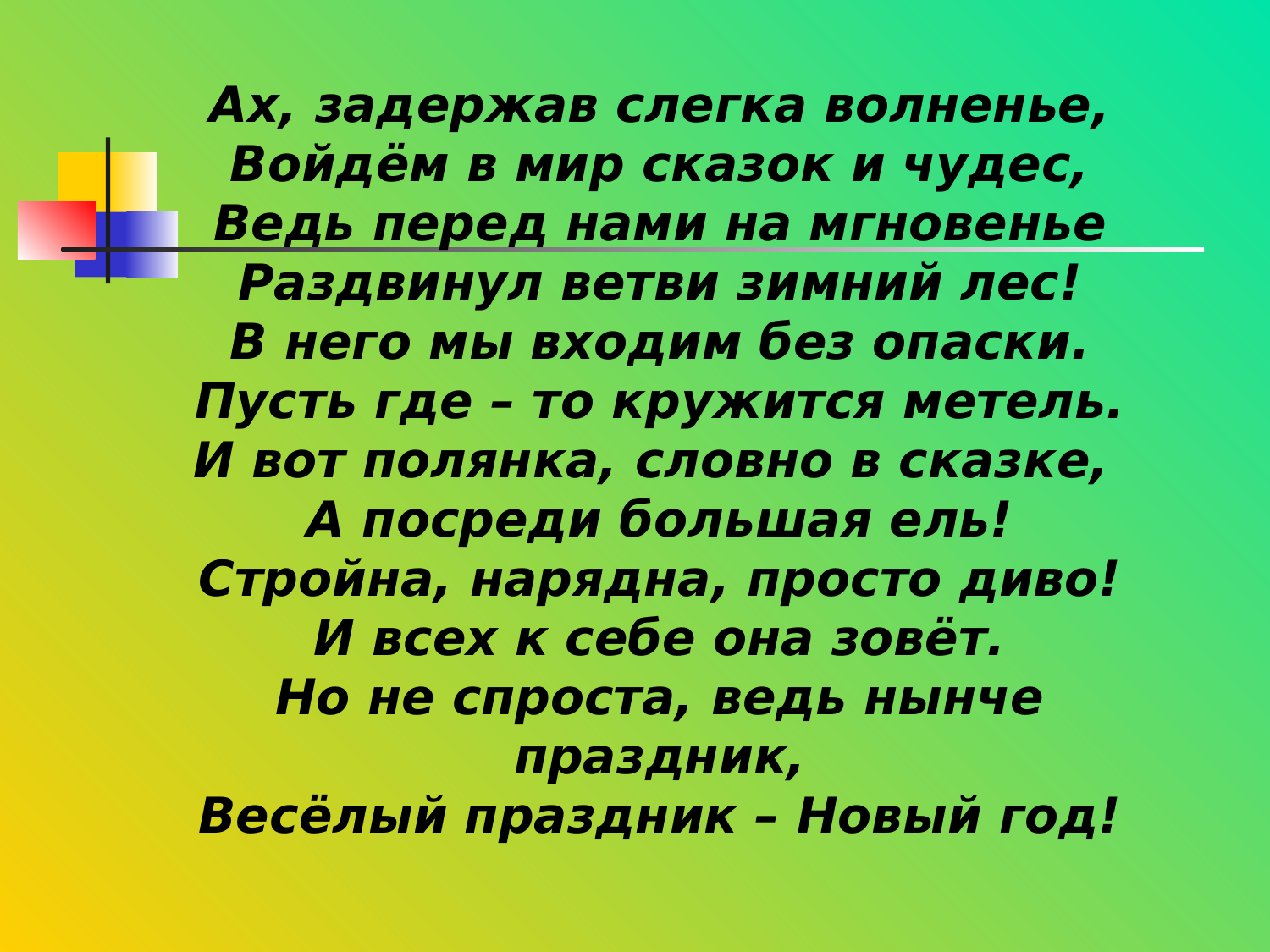

Ах, задержав слегка волненье,
Войдём в мир сказок и чудес,
Ведь перед нами на мгновенье
Раздвинул ветви зимний лес!
В него мы входим без опаски.
Пусть где – то кружится метель.
И вот полянка, словно в сказке,
А посреди большая ель!
Стройна, нарядна, просто диво!
И всех к себе она зовёт.
Но не спроста, ведь нынче праздник,
Весёлый праздник – Новый год!